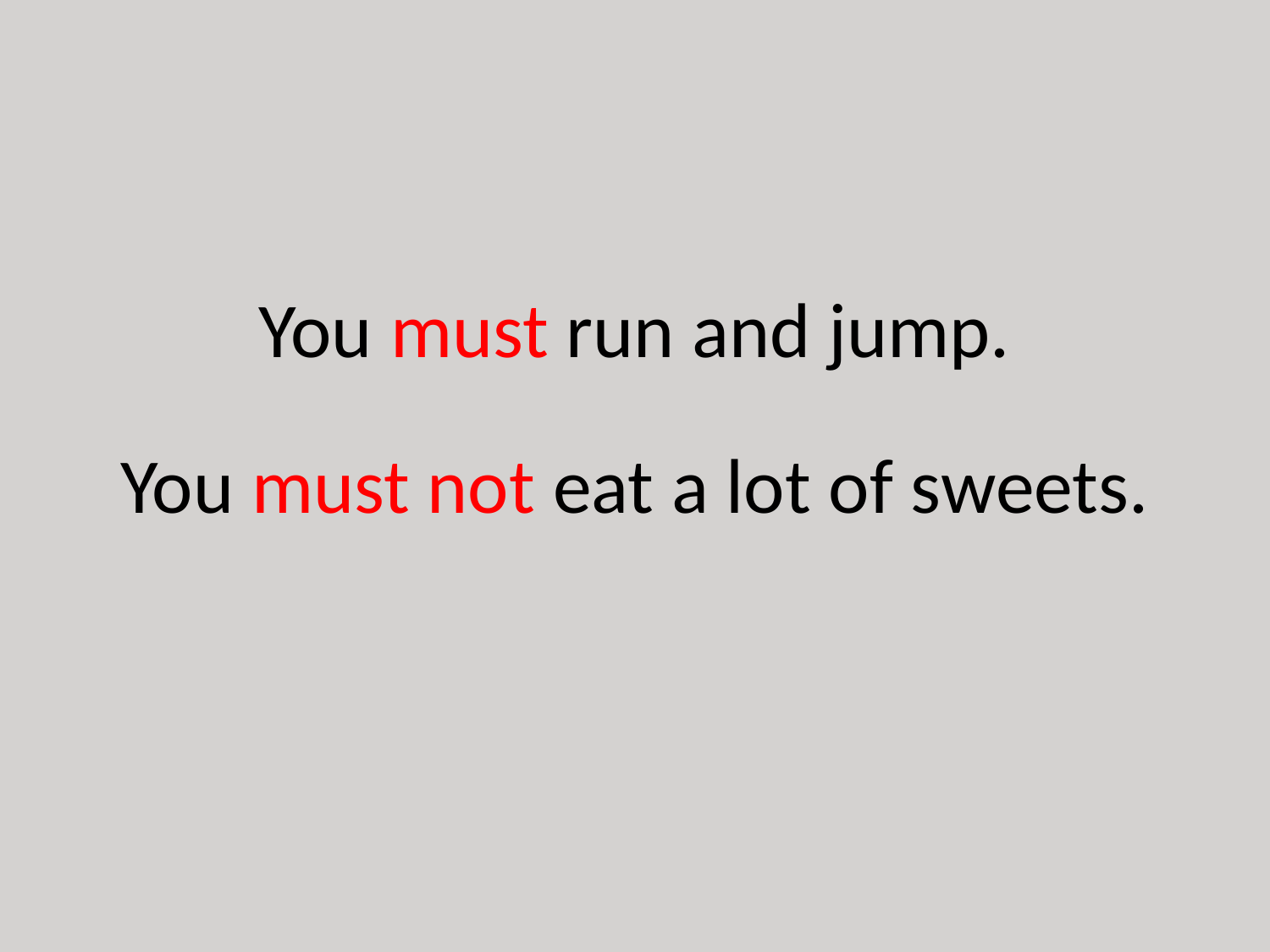

# You must run and jump. You must not eat a lot of sweets.